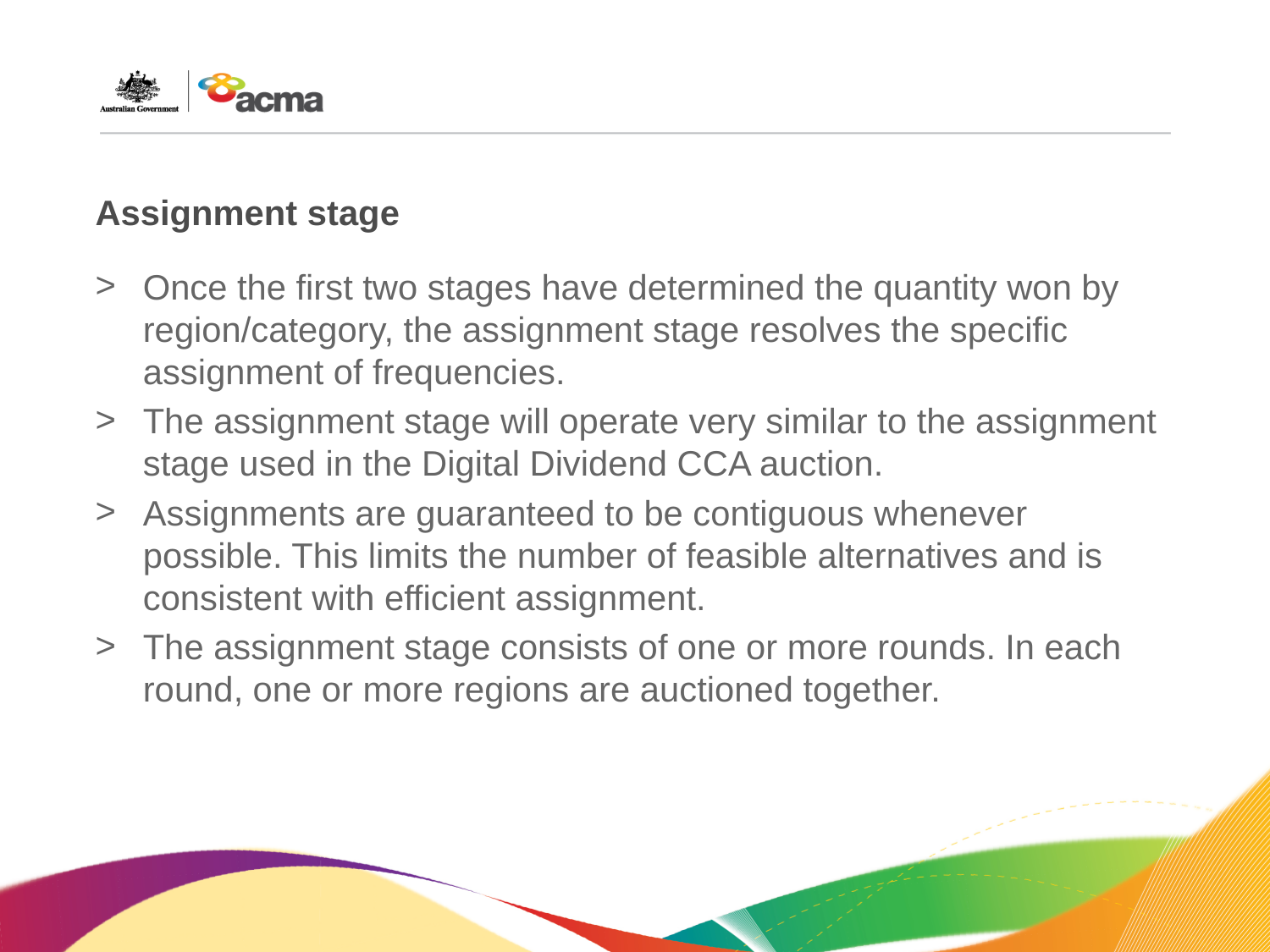

# Assignment stage
Once the first two stages have determined the quantity won by region/category, the assignment stage resolves the specific assignment of frequencies.
The assignment stage will operate very similar to the assignment stage used in the Digital Dividend CCA auction.
Assignments are guaranteed to be contiguous whenever possible. This limits the number of feasible alternatives and is consistent with efficient assignment.
The assignment stage consists of one or more rounds. In each round, one or more regions are auctioned together.